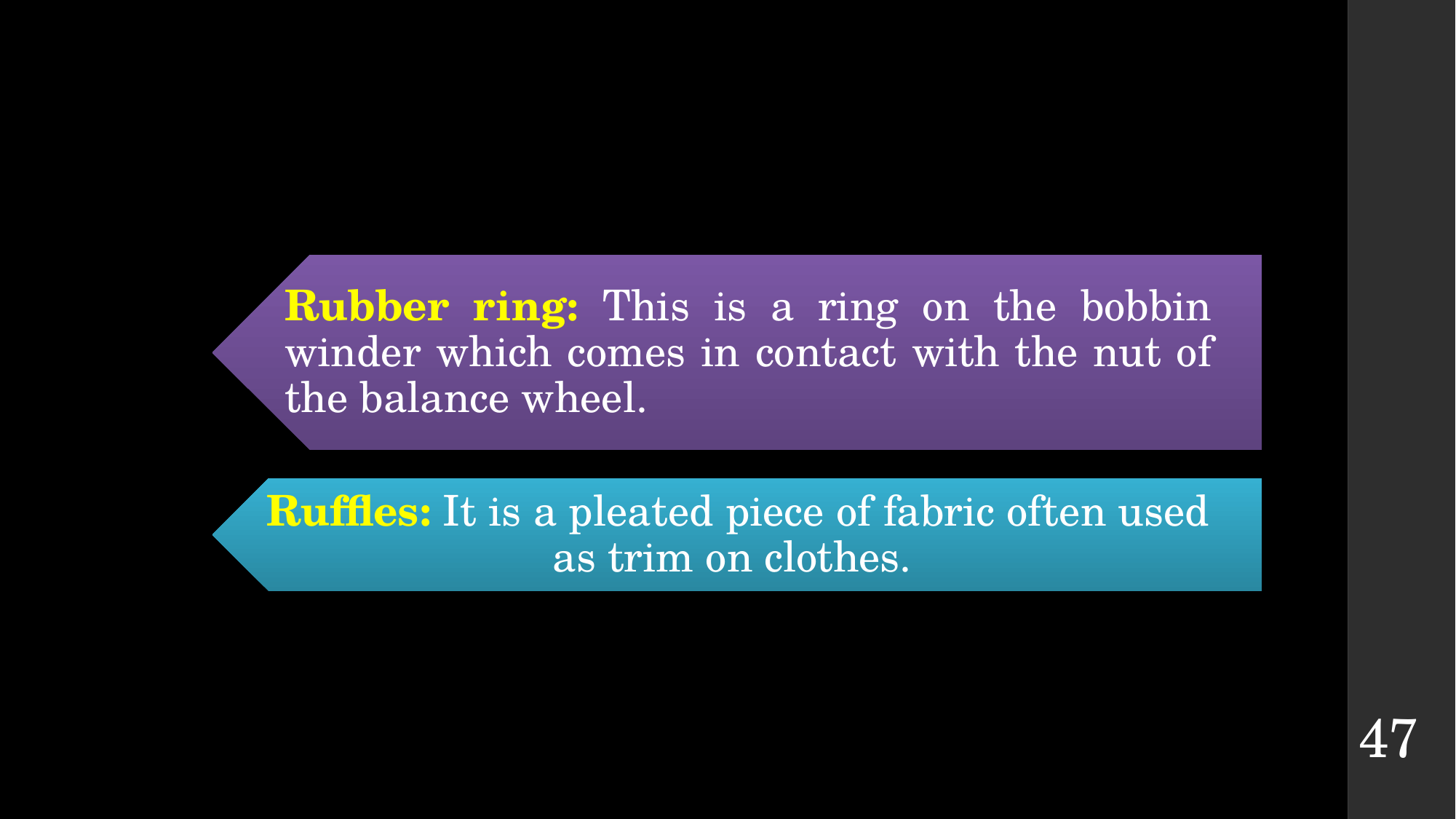

Rubber ring: This is a ring on the bobbin winder which comes in contact with the nut of the balance wheel.
Ruffles: It is a pleated piece of fabric often used as trim on clothes.
47